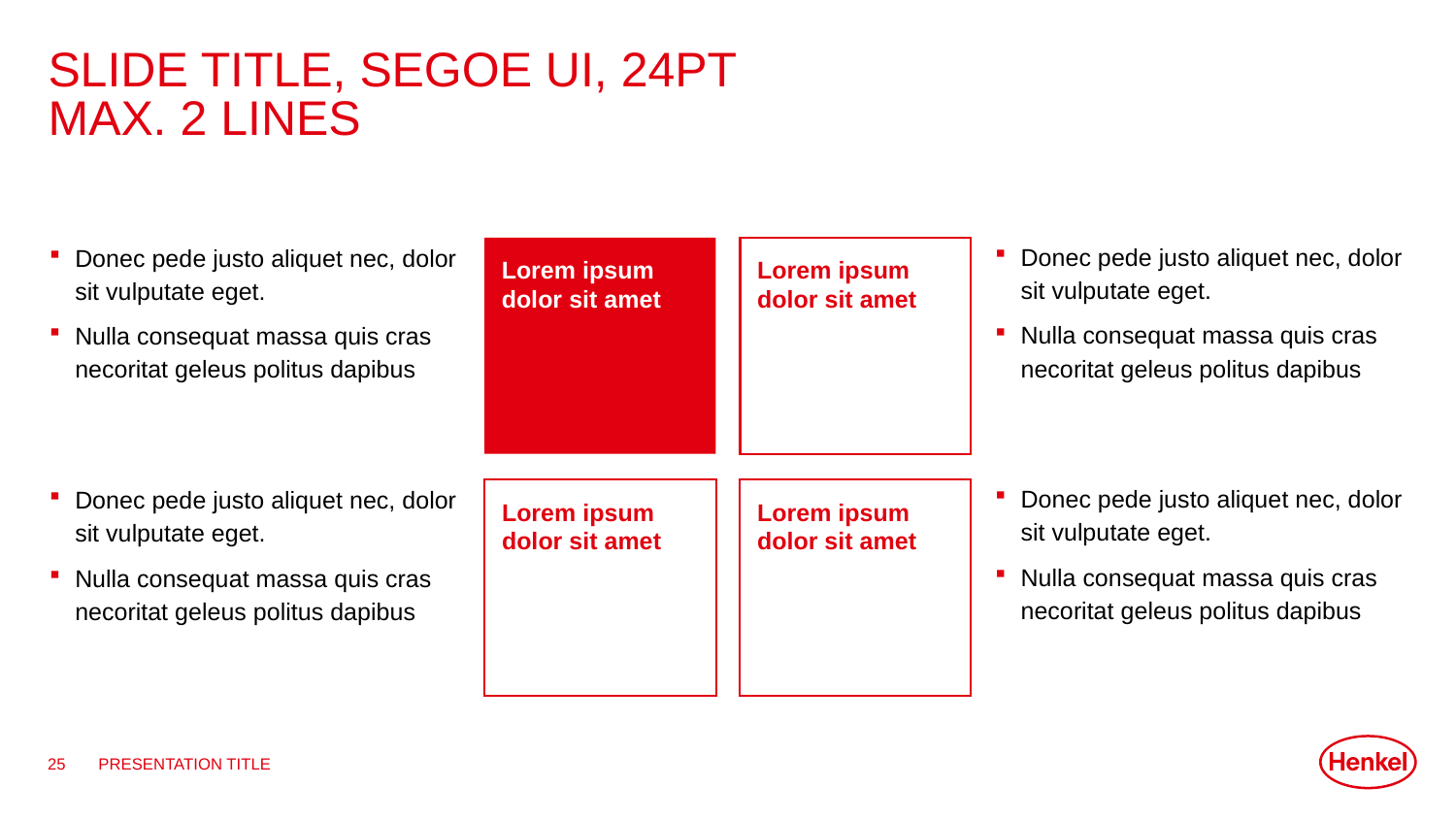

# Slide Title, Segoe UI, 24pt Max. 2 Lines
Lorem ipsum dolor sit amet

Lorem ipsum dolor sit amet

Donec pede justo aliquet nec, dolor sit vulputate eget.
Nulla consequat massa quis cras necoritat geleus politus dapibus
Donec pede justo aliquet nec, dolor sit vulputate eget.
Nulla consequat massa quis cras necoritat geleus politus dapibus
Lorem ipsum dolor sit amet

Lorem ipsum dolor sit amet

Donec pede justo aliquet nec, dolor sit vulputate eget.
Nulla consequat massa quis cras necoritat geleus politus dapibus
Donec pede justo aliquet nec, dolor sit vulputate eget.
Nulla consequat massa quis cras necoritat geleus politus dapibus
25
Presentation title